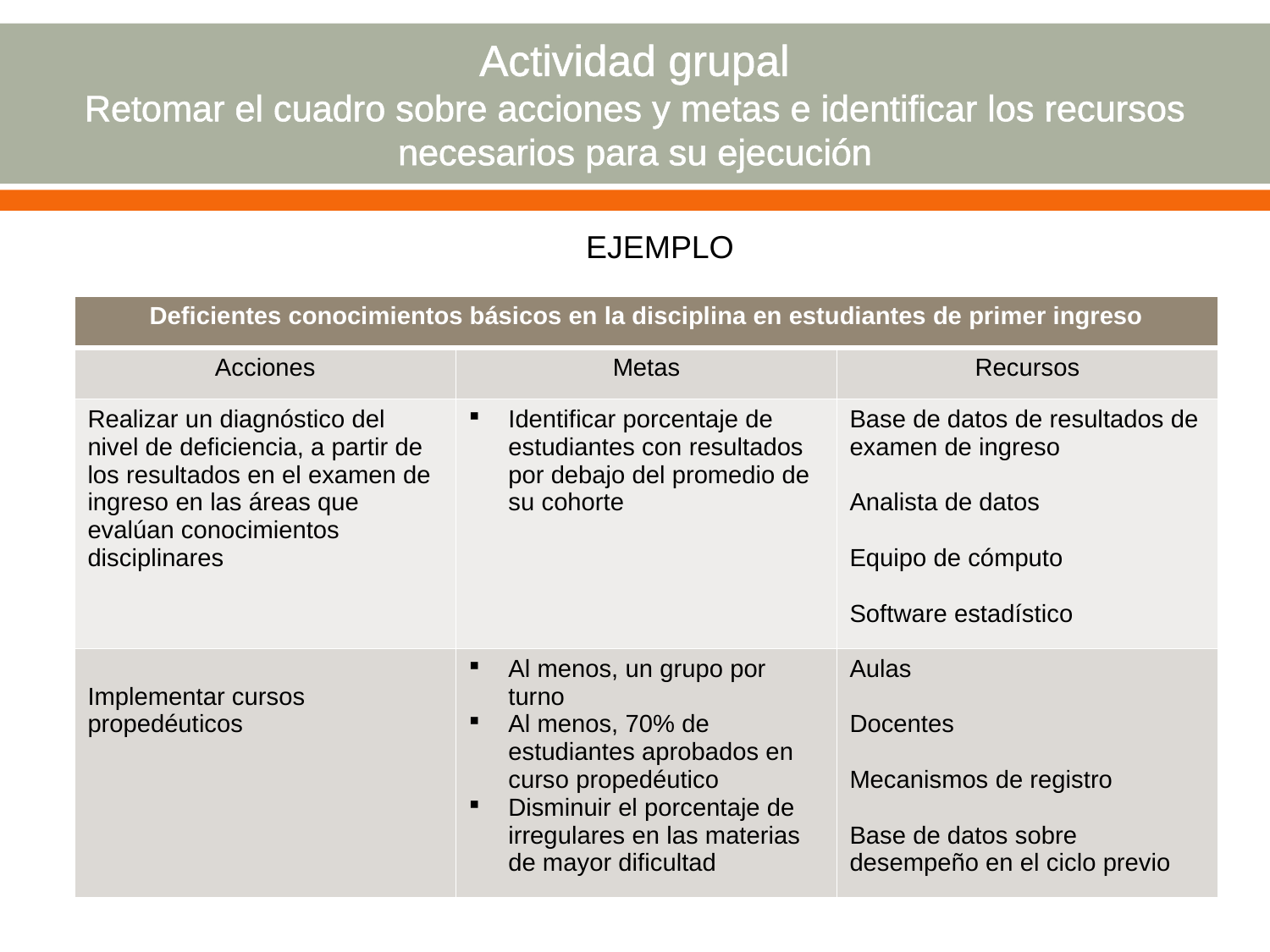

# Actividad grupal Retomar el cuadro sobre acciones y metas e identificar los recursos necesarios para su ejecución
EJEMPLO
| Deficientes conocimientos básicos en la disciplina en estudiantes de primer ingreso |  |  |
| --- | --- | --- |
| Acciones | Metas | Recursos |
| Realizar un diagnóstico del nivel de deficiencia, a partir de los resultados en el examen de ingreso en las áreas que evalúan conocimientos disciplinares | Identificar porcentaje de estudiantes con resultados por debajo del promedio de su cohorte | Base de datos de resultados de examen de ingreso Analista de datos Equipo de cómputo Software estadístico |
| Implementar cursos propedéuticos | Al menos, un grupo por turno Al menos, 70% de estudiantes aprobados en curso propedéutico Disminuir el porcentaje de irregulares en las materias de mayor dificultad | Aulas Docentes Mecanismos de registro Base de datos sobre desempeño en el ciclo previo |